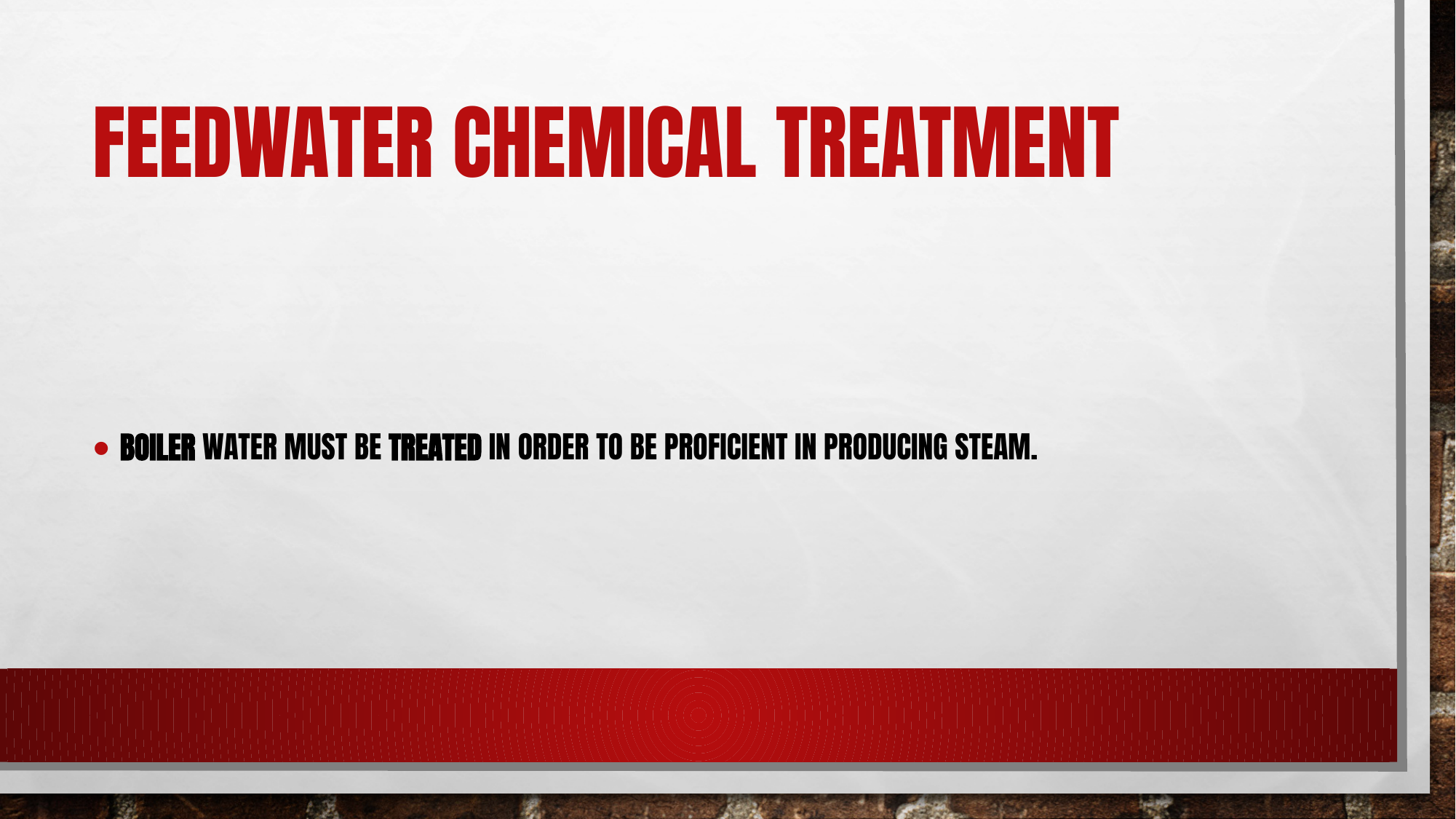

# Feedwater Chemical Treatment
Boiler water must be treated in order to be proficient in producing steam.